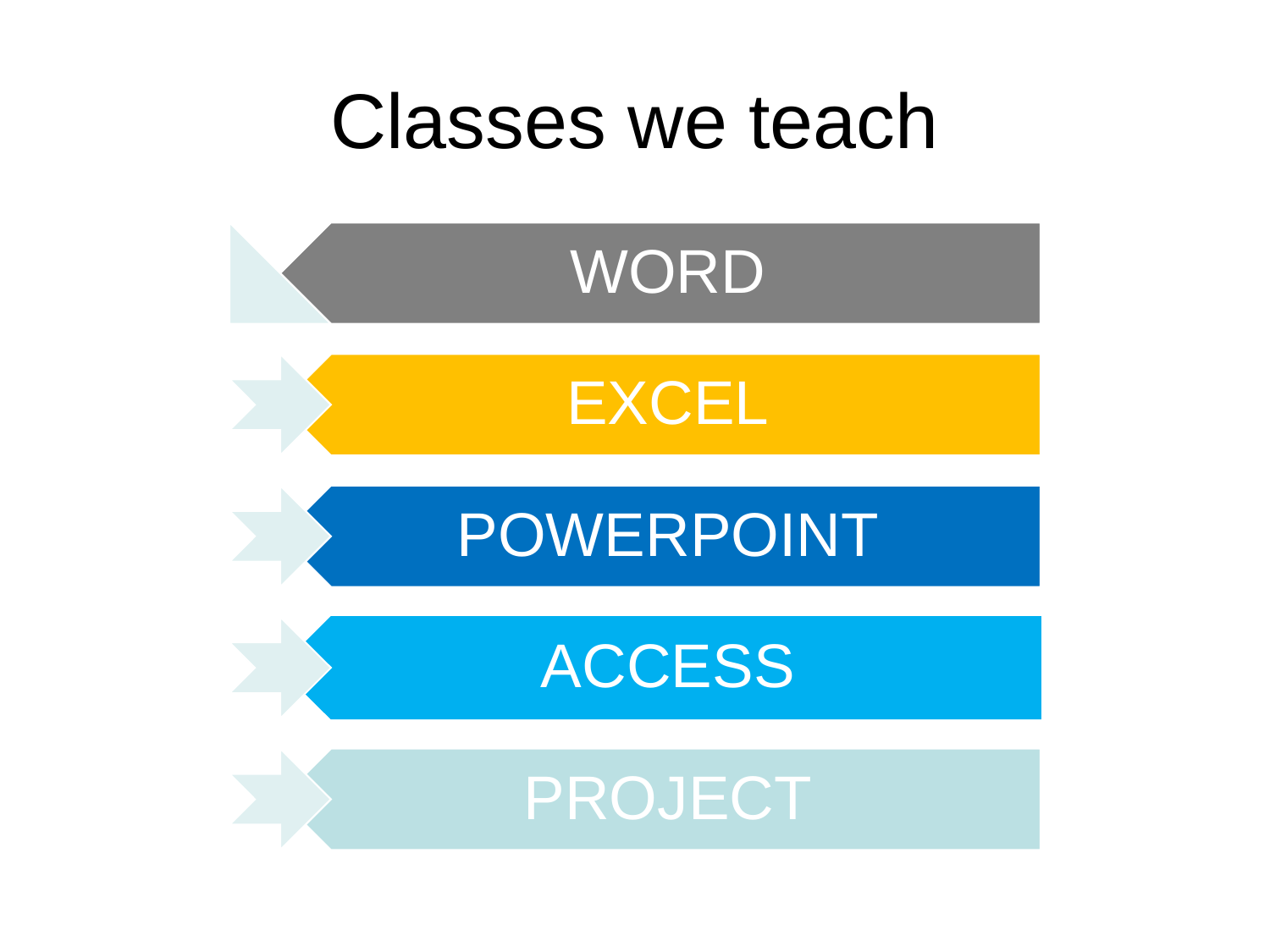

# Classes we teach
WORD
EXCEL
POWERPOINT
ACCESS
PROJECT